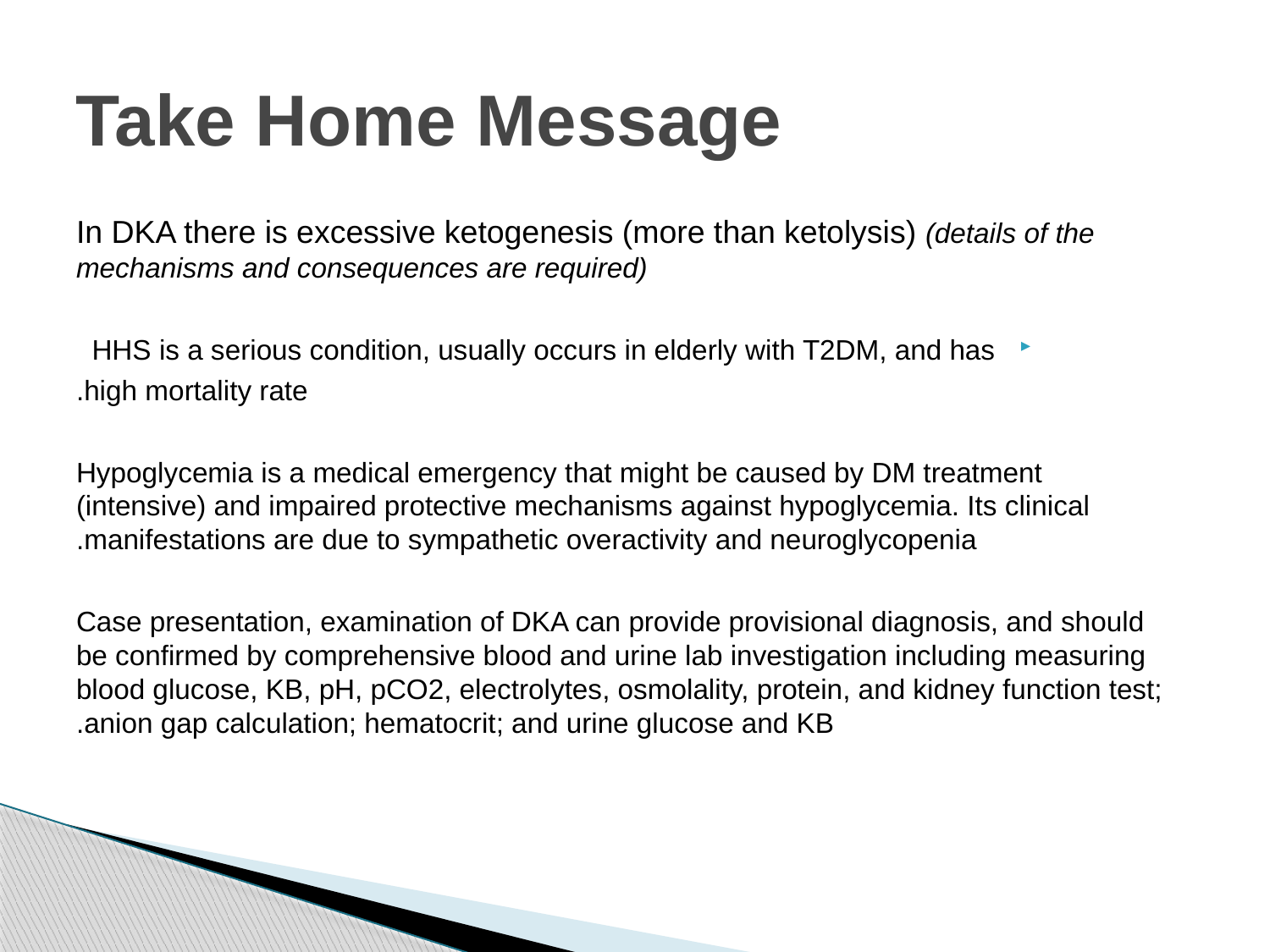

# Take Home Message
In DKA there is excessive ketogenesis (more than ketolysis) (details of the mechanisms and consequences are required)

HHS is a serious condition, usually occurs in elderly with T2DM, and has
high mortality rate.

Hypoglycemia is a medical emergency that might be caused by DM treatment (intensive) and impaired protective mechanisms against hypoglycemia. Its clinical manifestations are due to sympathetic overactivity and neuroglycopenia.

Case presentation, examination of DKA can provide provisional diagnosis, and should be confirmed by comprehensive blood and urine lab investigation including measuring blood glucose, KB, pH, pCO2, electrolytes, osmolality, protein, and kidney function test; anion gap calculation; hematocrit; and urine glucose and KB.